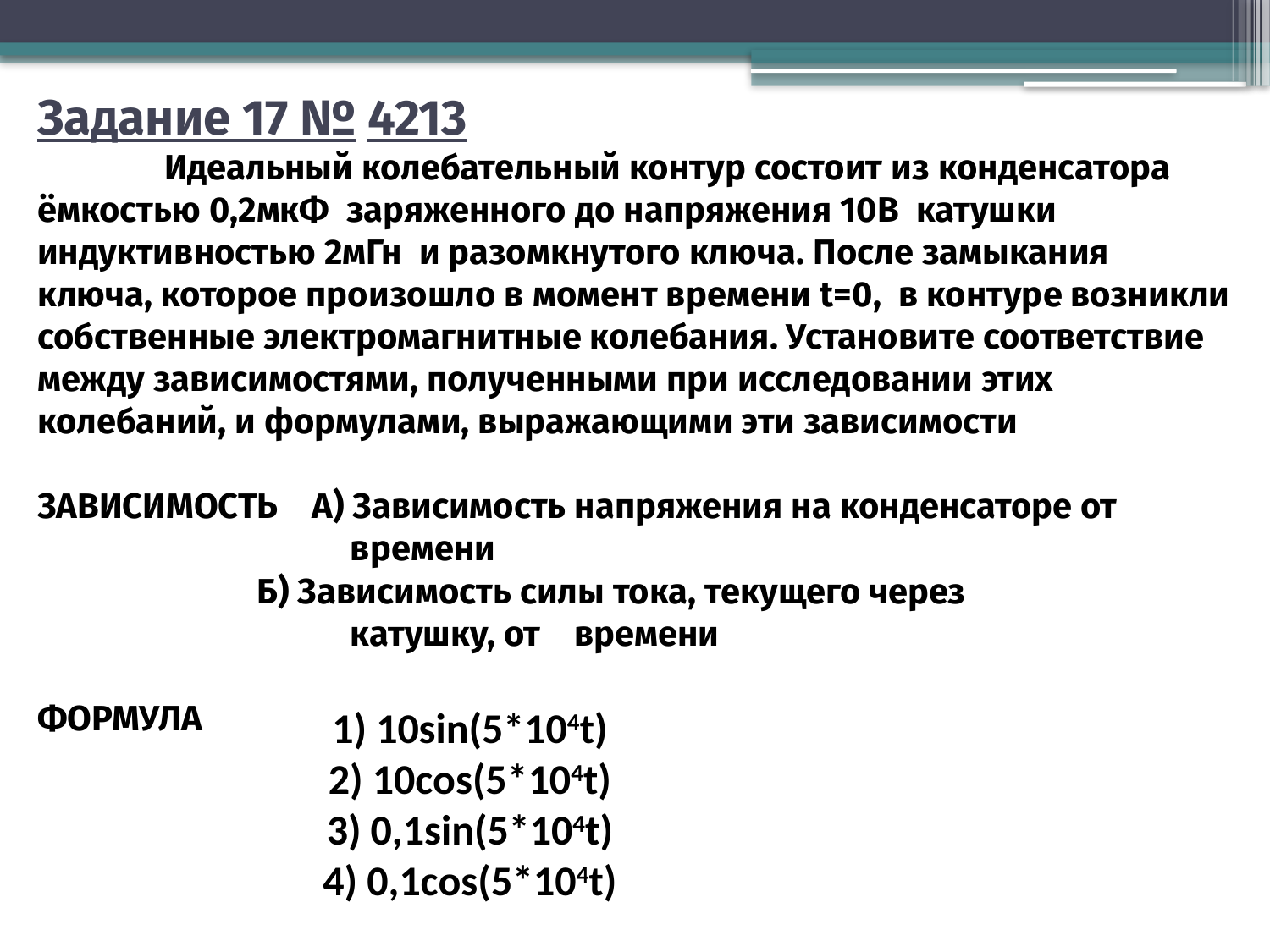

1) 10sin(5*104t)
2) 10cos(5*104t)
3) 0,1sin(5*104t)
4) 0,1cos(5*104t)
# Задание 17 № 4213 Идеальный колебательный контур состоит из конденсатора ёмкостью 0,2мкФ  заряженного до напряжения 10В  катушки индуктивностью 2мГн  и разомкнутого ключа. После замыкания ключа, которое произошло в момент времени t=0,  в контуре возникли собственные электромагнитные колебания. Установите соответствие между зависимостями, полученными при исследовании этих колебаний, и формулами, выражающими эти зависимости   ЗАВИСИМОСТЬ    А) Зависимость напряжения на конденсаторе от    			       времени Б) Зависимость силы тока, текущего через 				       катушку, от    времени ФОРМУЛА